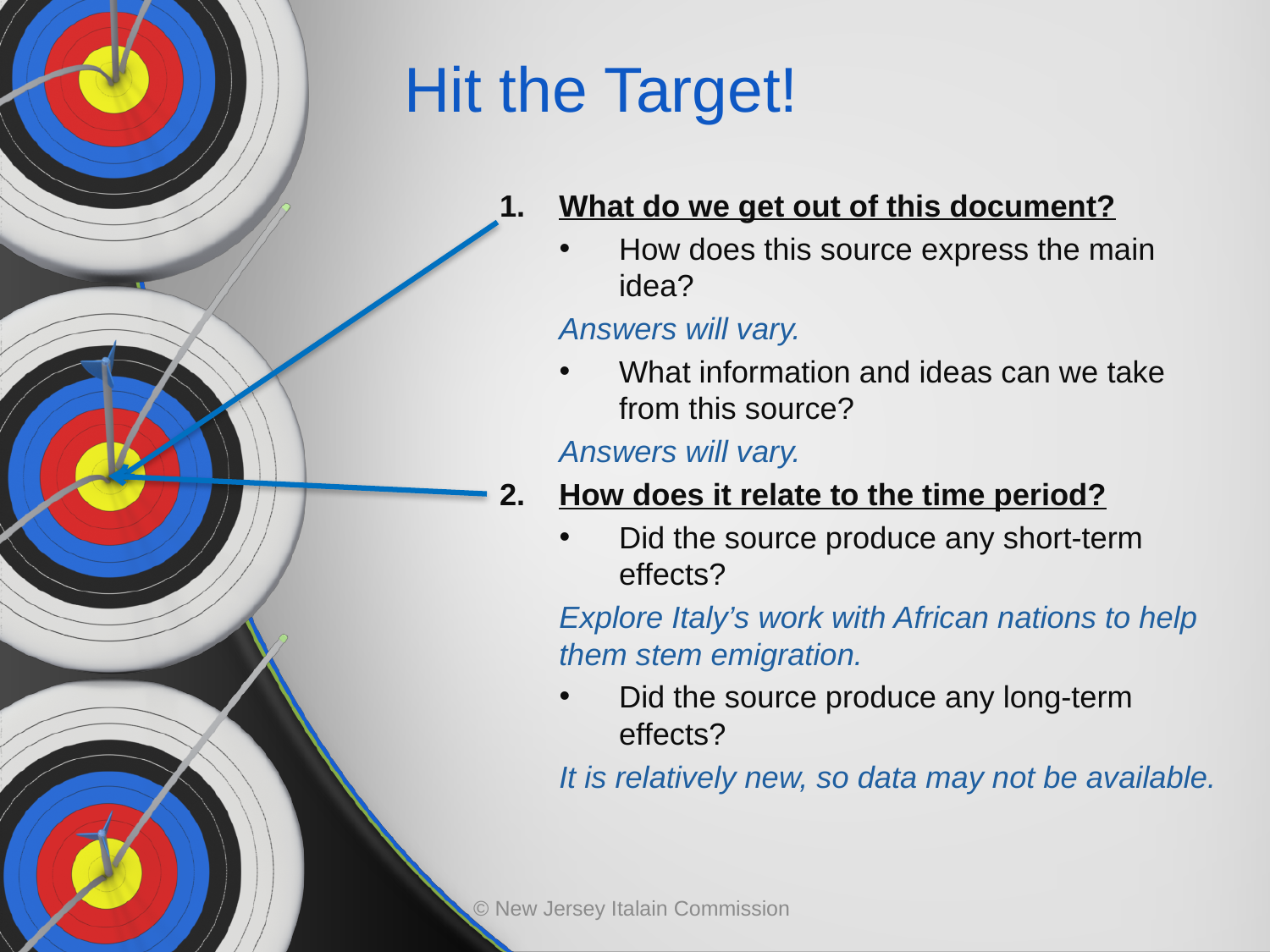

# Hit the Target!
What do we get out of this document?
How does this source express the main idea?
Answers will vary.
What information and ideas can we take from this source?
Answers will vary.
How does it relate to the time period?
Did the source produce any short-term effects?
Explore Italy’s work with African nations to help them stem emigration.
Did the source produce any long-term effects?
It is relatively new, so data may not be available.

© New Jersey Italain Commission